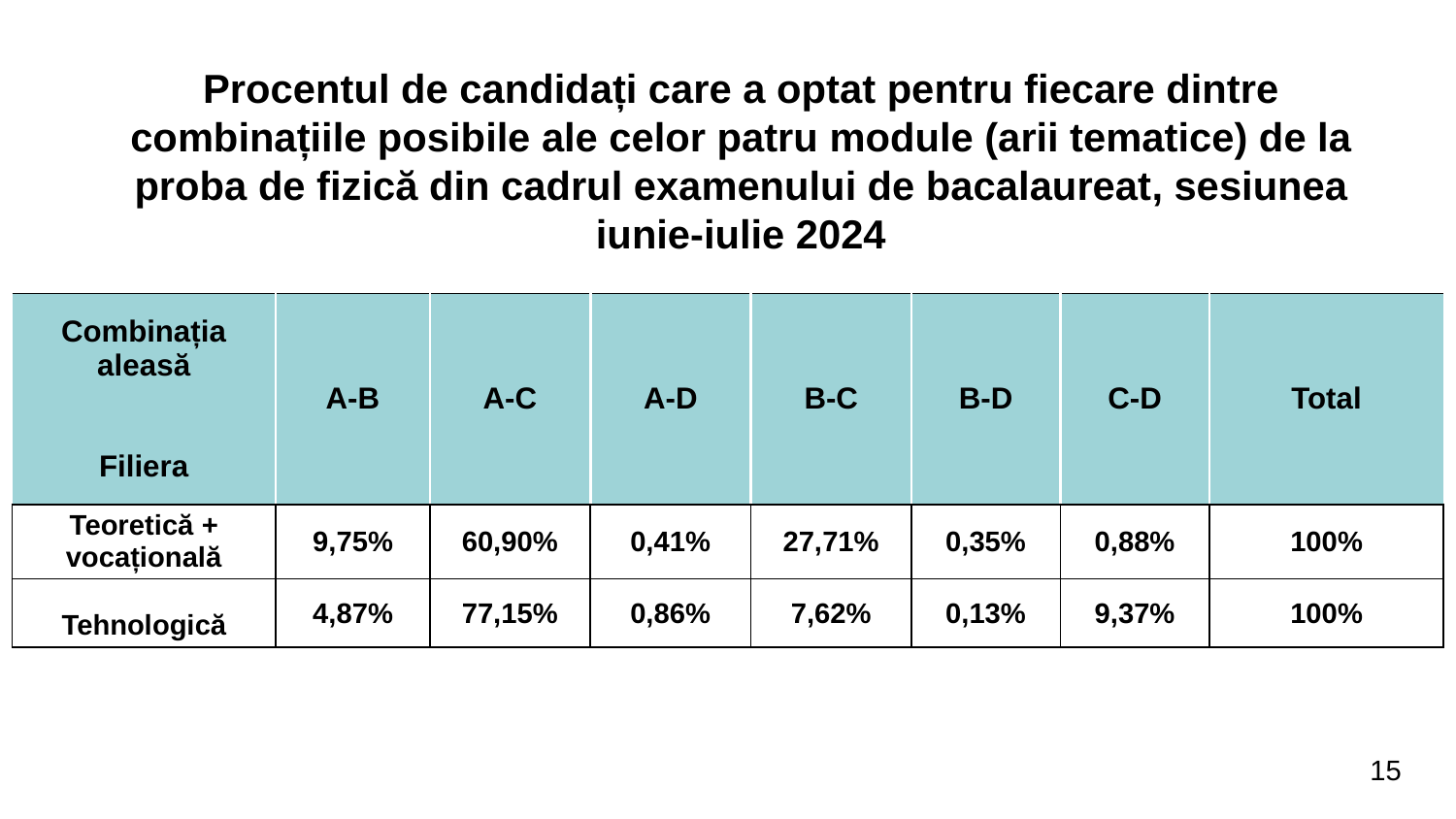

Procentul de candidați care a optat pentru fiecare dintre combinațiile posibile ale celor patru module (arii tematice) de la proba de fizică din cadrul examenului de bacalaureat, sesiunea iunie-iulie 2024
| Combinația aleasă Filiera | A-B | A-C | A-D | B-C | B-D | C-D | Total |
| --- | --- | --- | --- | --- | --- | --- | --- |
| Teoretică + vocațională | 9,75% | 60,90% | 0,41% | 27,71% | 0,35% | 0,88% | 100% |
| Tehnologică | 4,87% | 77,15% | 0,86% | 7,62% | 0,13% | 9,37% | 100% |
15